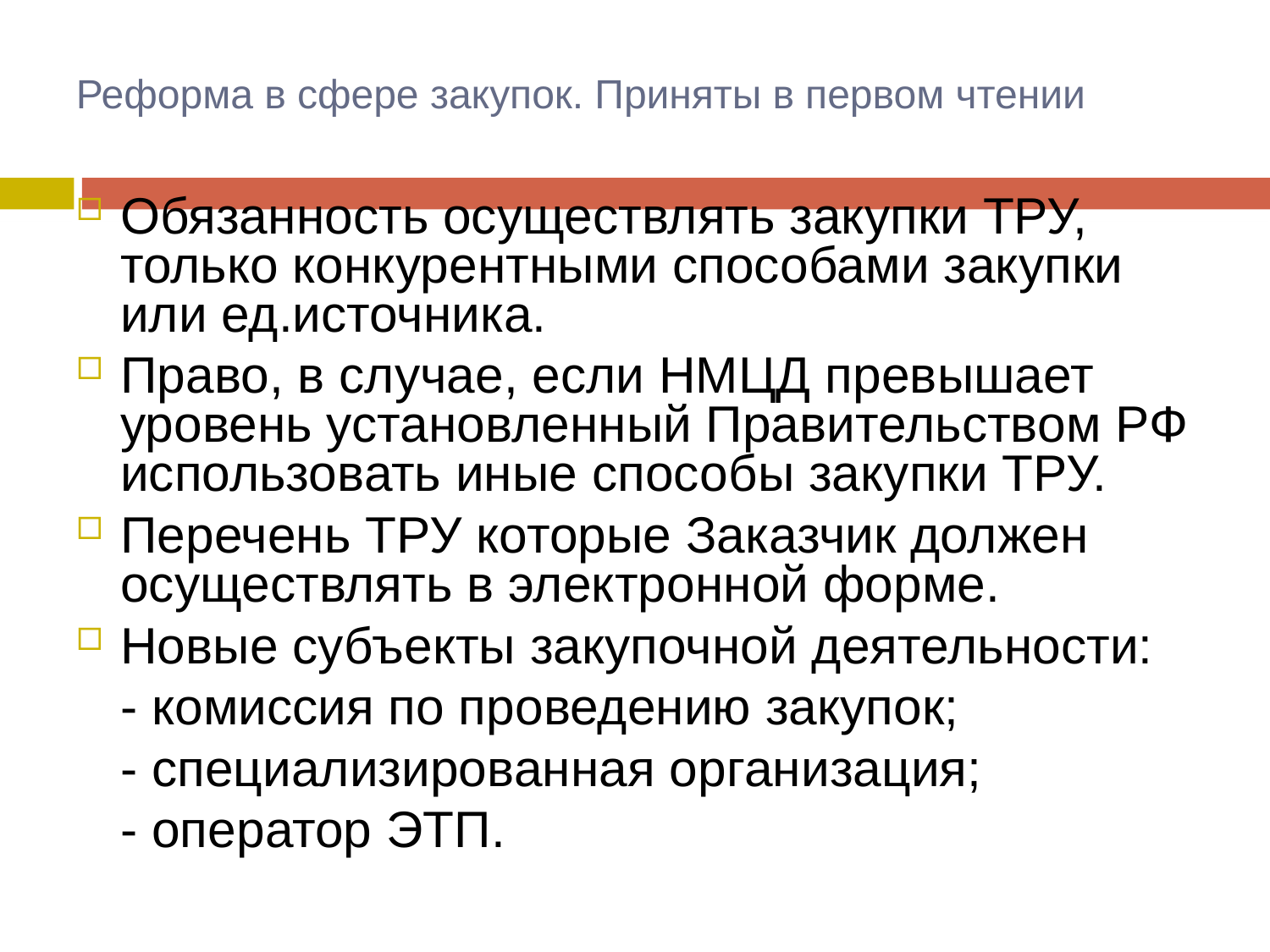

# Реформа в сфере закупок. Приняты в первом чтении
Обязанность осуществлять закупки ТРУ, только конкурентными способами закупки или ед.источника.
Право, в случае, если НМЦД превышает уровень установленный Правительством РФ использовать иные способы закупки ТРУ.
Перечень ТРУ которые Заказчик должен осуществлять в электронной форме.
Новые субъекты закупочной деятельности:
	- комиссия по проведению закупок;
	- специализированная организация;
	- оператор ЭТП.